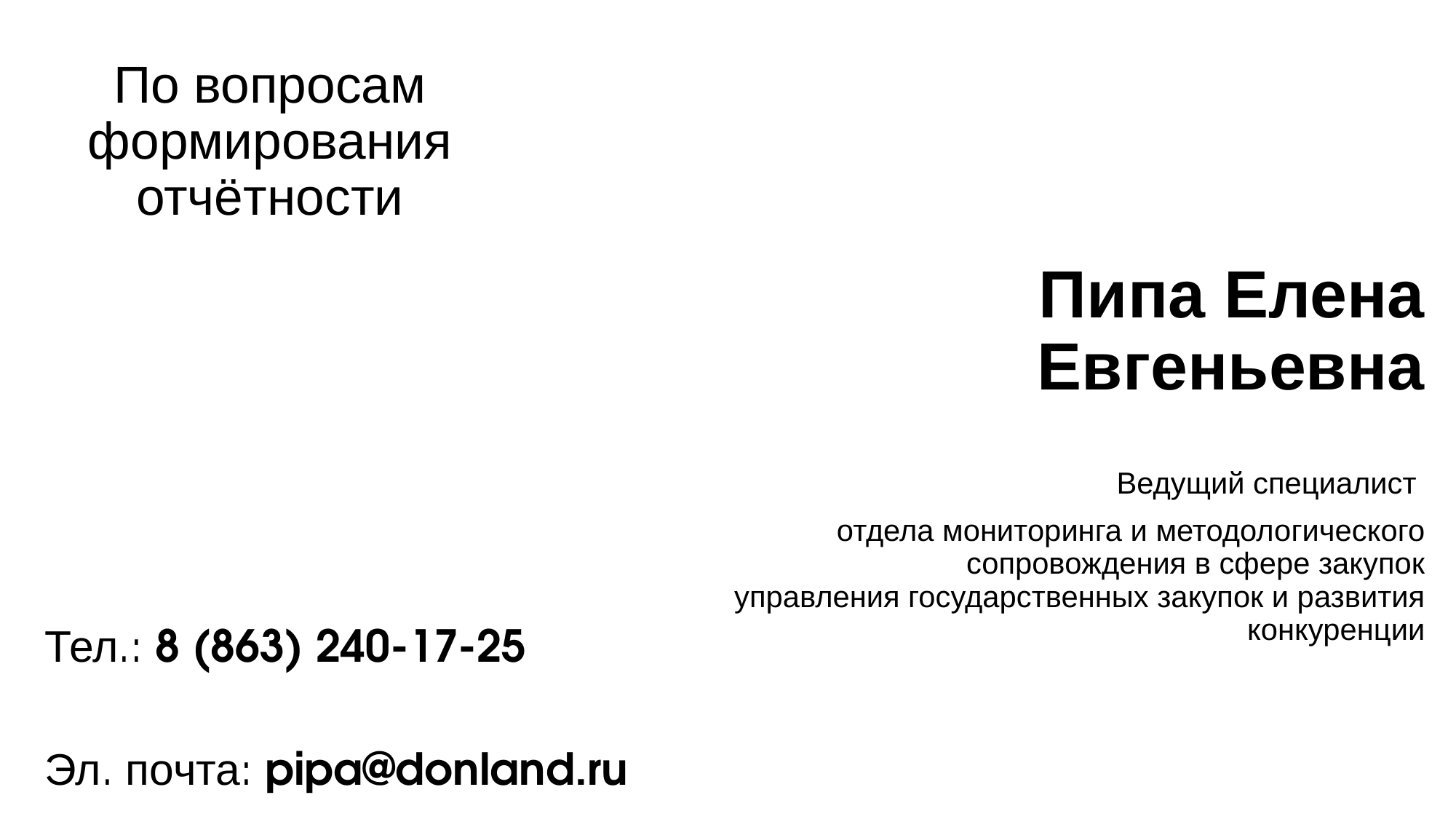

# По вопросам формирования отчётности
Пипа Елена Евгеньевна

Ведущий специалист
отдела мониторинга и методологического сопровождения в сфере закупок
управления государственных закупок и развития конкуренции
Тел.: 8 (863) 240-17-25

Эл. почта: pipa@donland.ru